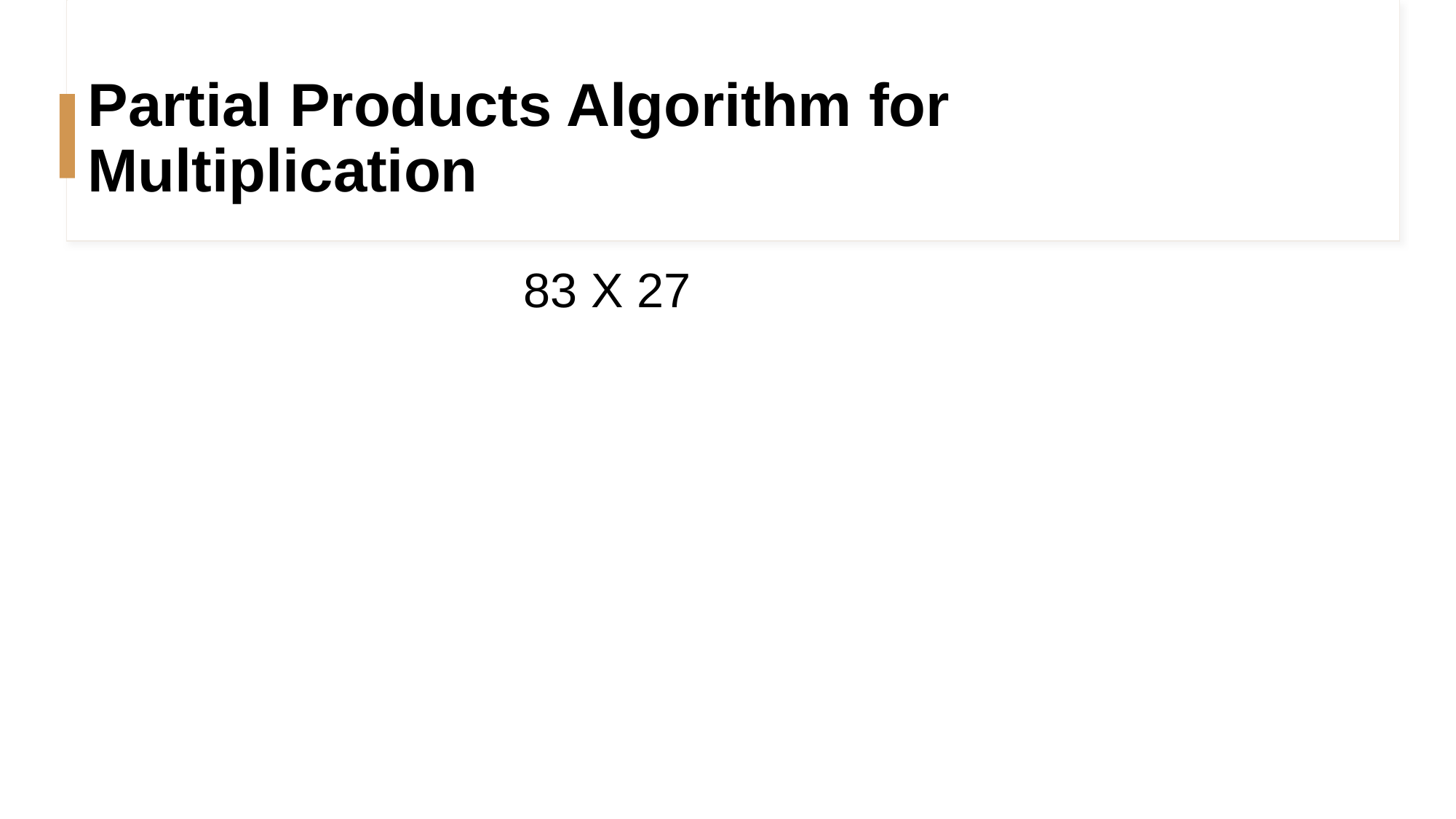

# Partial Products Algorithm for Multiplication
	83 X 27